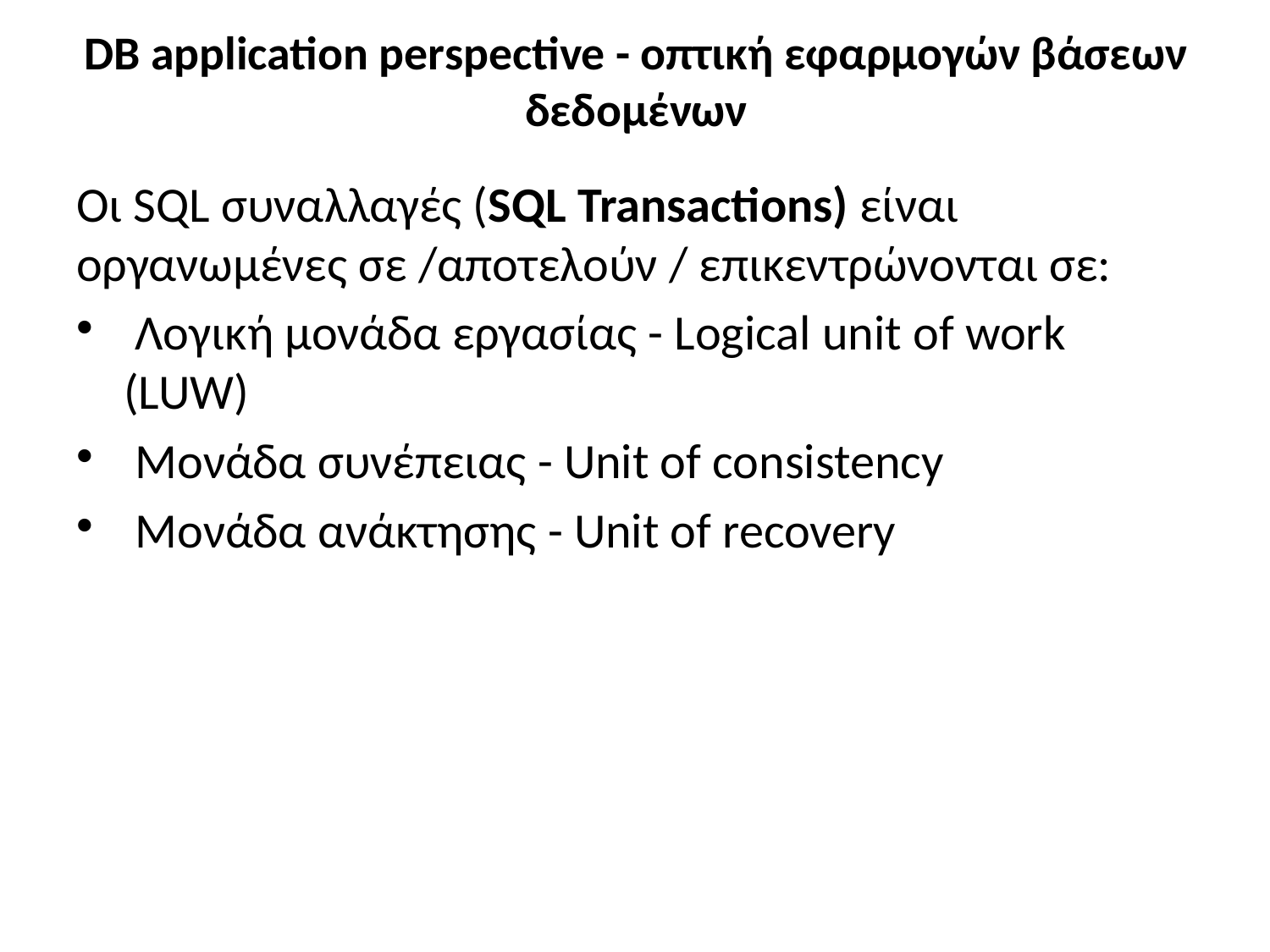

# DB application perspective - οπτική εφαρμογών βάσεων δεδομένων
Οι SQL συναλλαγές (SQL Transactions) είναι οργανωμένες σε /αποτελούν / επικεντρώνονται σε:
 Λογική μονάδα εργασίας - Logical unit of work (LUW)
 Μονάδα συνέπειας - Unit of consistency
 Μονάδα ανάκτησης - Unit of recovery